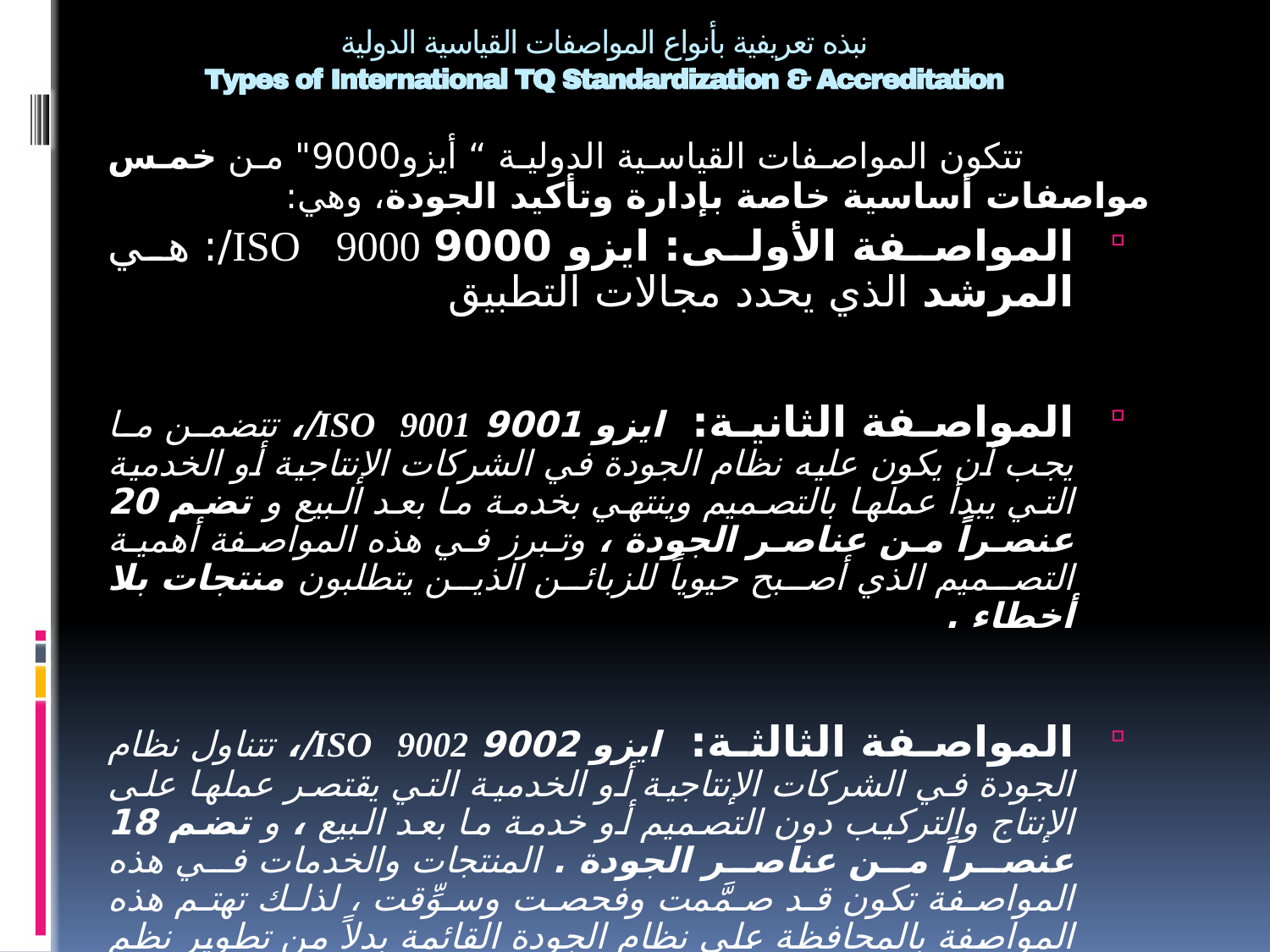

# نبذه تعريفية بأنواع المواصفات القياسية الدولية Types of International TQ Standardization & Accreditation
			تتكون المواصفات القياسية الدولية “ أيزو9000" من خمس مواصفات أساسية خاصة بإدارة وتأكيد الجودة، وهي:
المواصفة الأولى: ايزو 9000 ISO 9000/: هي المرشد الذي يحدد مجالات التطبيق

المواصفة الثانية:  ايزو 9001 ISO 9001/، تتضمن ما يجب أن يكون عليه نظام الجودة في الشركات الإنتاجية أو الخدمية التي يبدأ عملها بالتصميم وينتهي بخدمة ما بعد البيع و تضم 20 عنصراً من عناصر الجودة ، وتبرز في هذه المواصفة أهمية التصميم الذي أصبح حيوياً للزبائن الذين يتطلبون منتجات بلا أخطاء .

المواصفة الثالثة:  ايزو 9002 ISO 9002/، تتناول نظام الجودة في الشركات الإنتاجية أو الخدمية التي يقتصر عملها على الإنتاج والتركيب دون التصميم أو خدمة ما بعد البيع ، و تضم 18 عنصراً من عناصر الجودة . المنتجات والخدمات في هذه المواصفة تكون قد صمَّمت وفحصت وسوِّقت ، لذلك تهتم هذه المواصفة بالمحافظة على نظام الجودة القائمة بدلاً من تطوير نظم جودة لمنتجات جديدة.